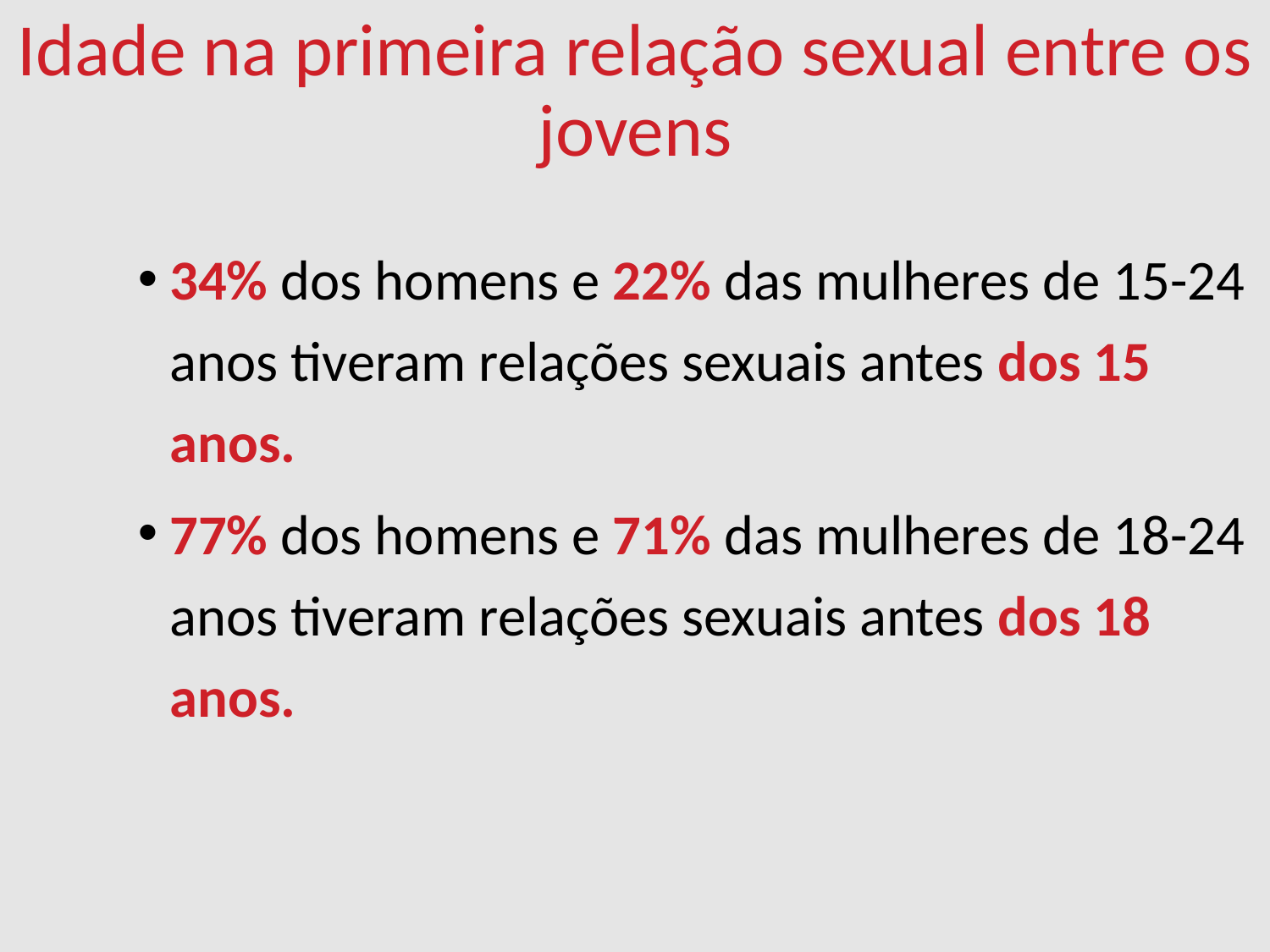

Idade na primeira relação sexual entre os jovens
34% dos homens e 22% das mulheres de 15-24 anos tiveram relações sexuais antes dos 15 anos.
77% dos homens e 71% das mulheres de 18-24 anos tiveram relações sexuais antes dos 18 anos.